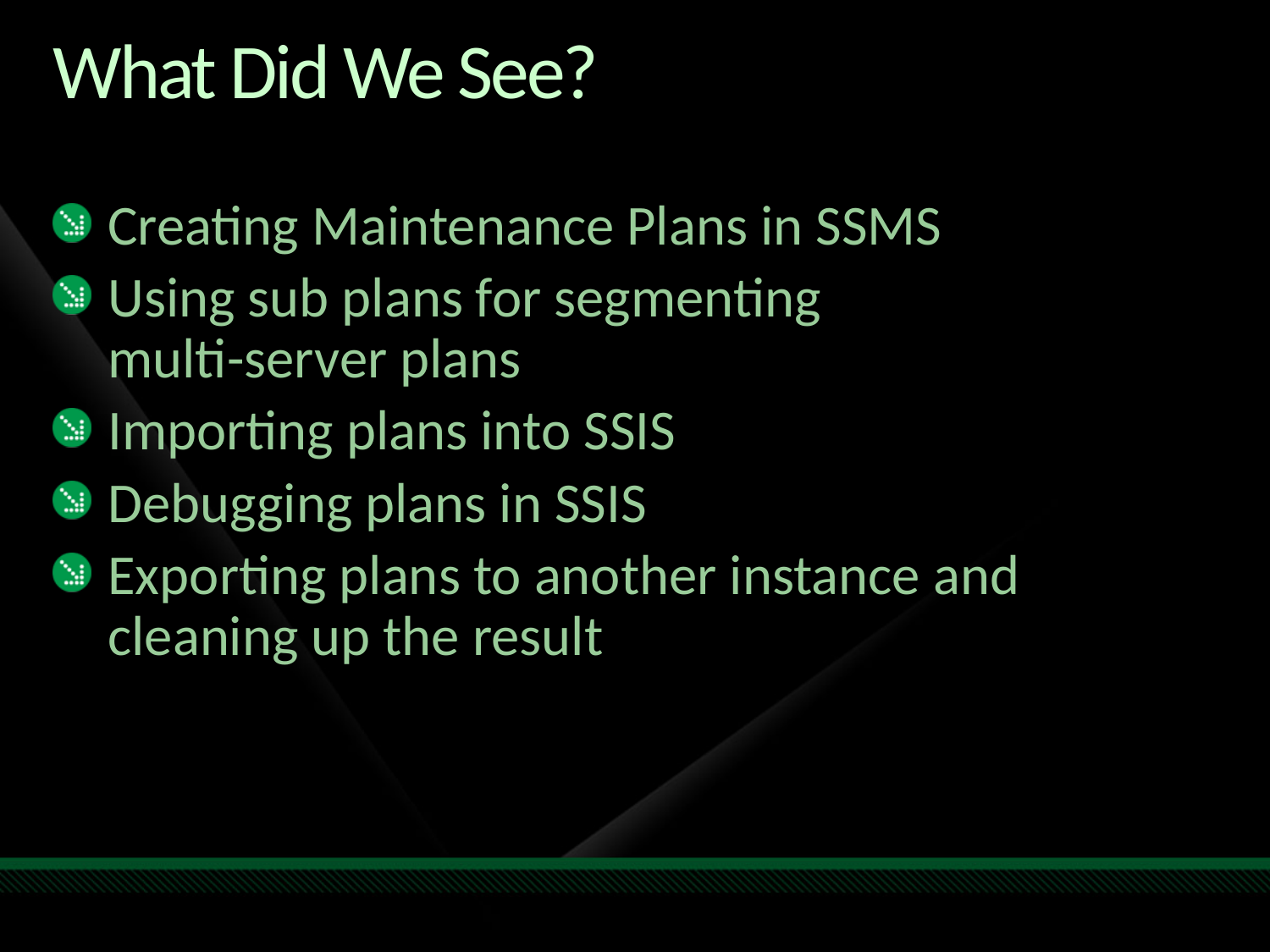

# What Did We See?
Creating Maintenance Plans in SSMS
Using sub plans for segmenting
multi-server plans
Importing plans into SSIS
Debugging plans in SSIS
Exporting plans to another instance and cleaning up the result